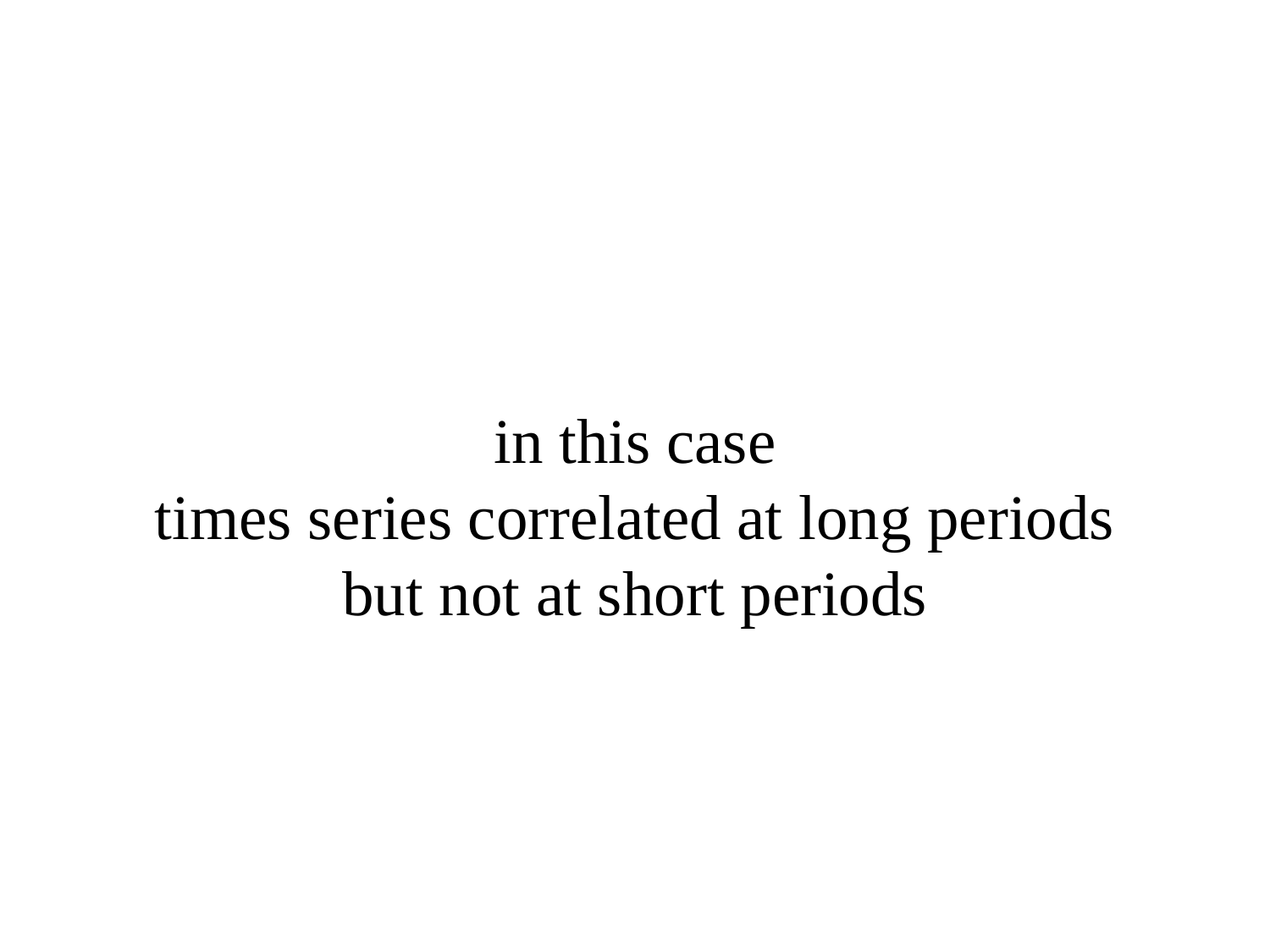

# in this case times series correlated at long periods but not at short periods